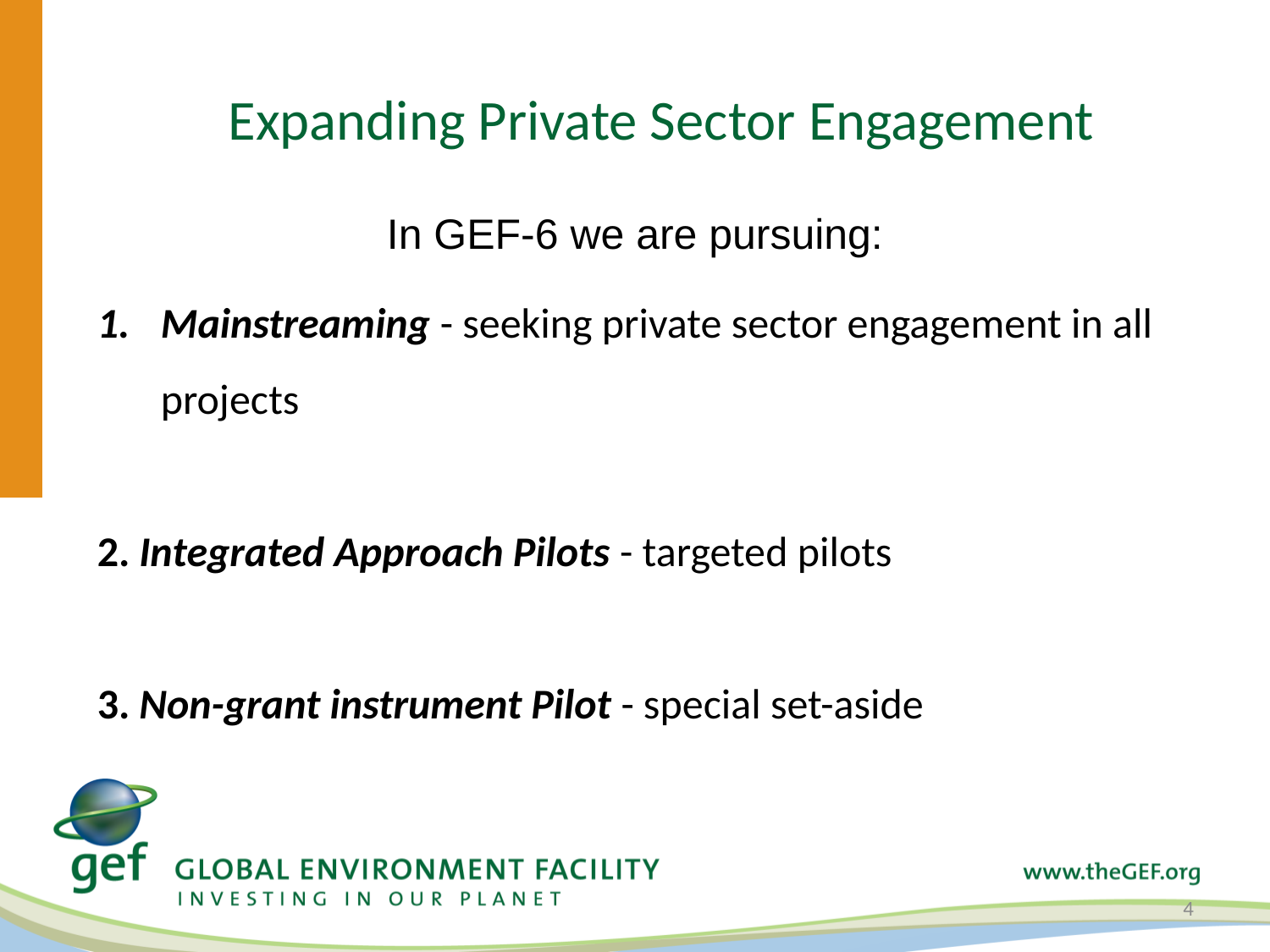

# Expanding Private Sector Engagement
In GEF-6 we are pursuing:
Mainstreaming - seeking private sector engagement in all projects

2. Integrated Approach Pilots - targeted pilots

3. Non-grant instrument Pilot - special set-aside
4